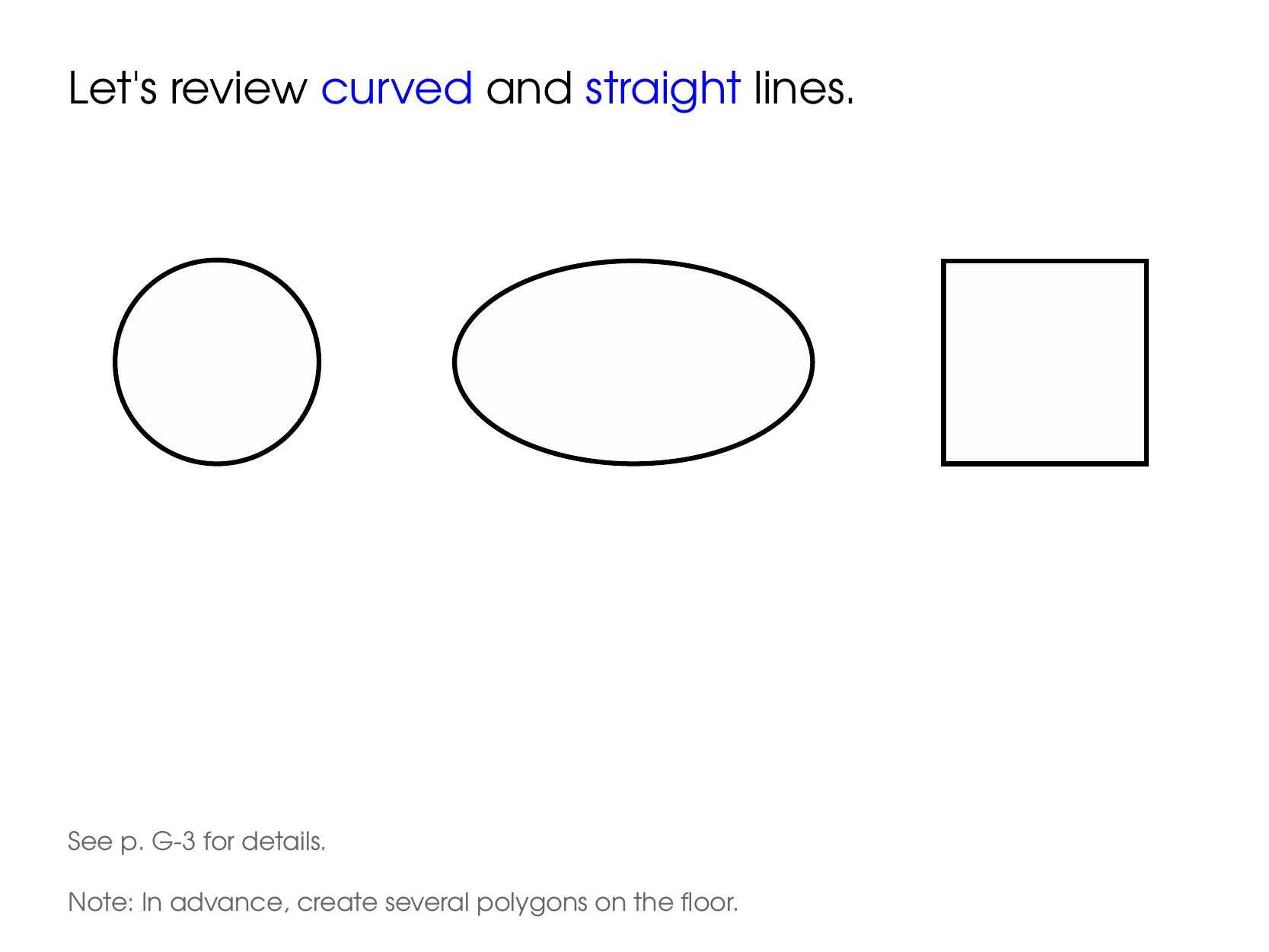

Let's review curved and straight lines.

See p. G-3 for details.
Note: In advance, create several polygons on the floor.